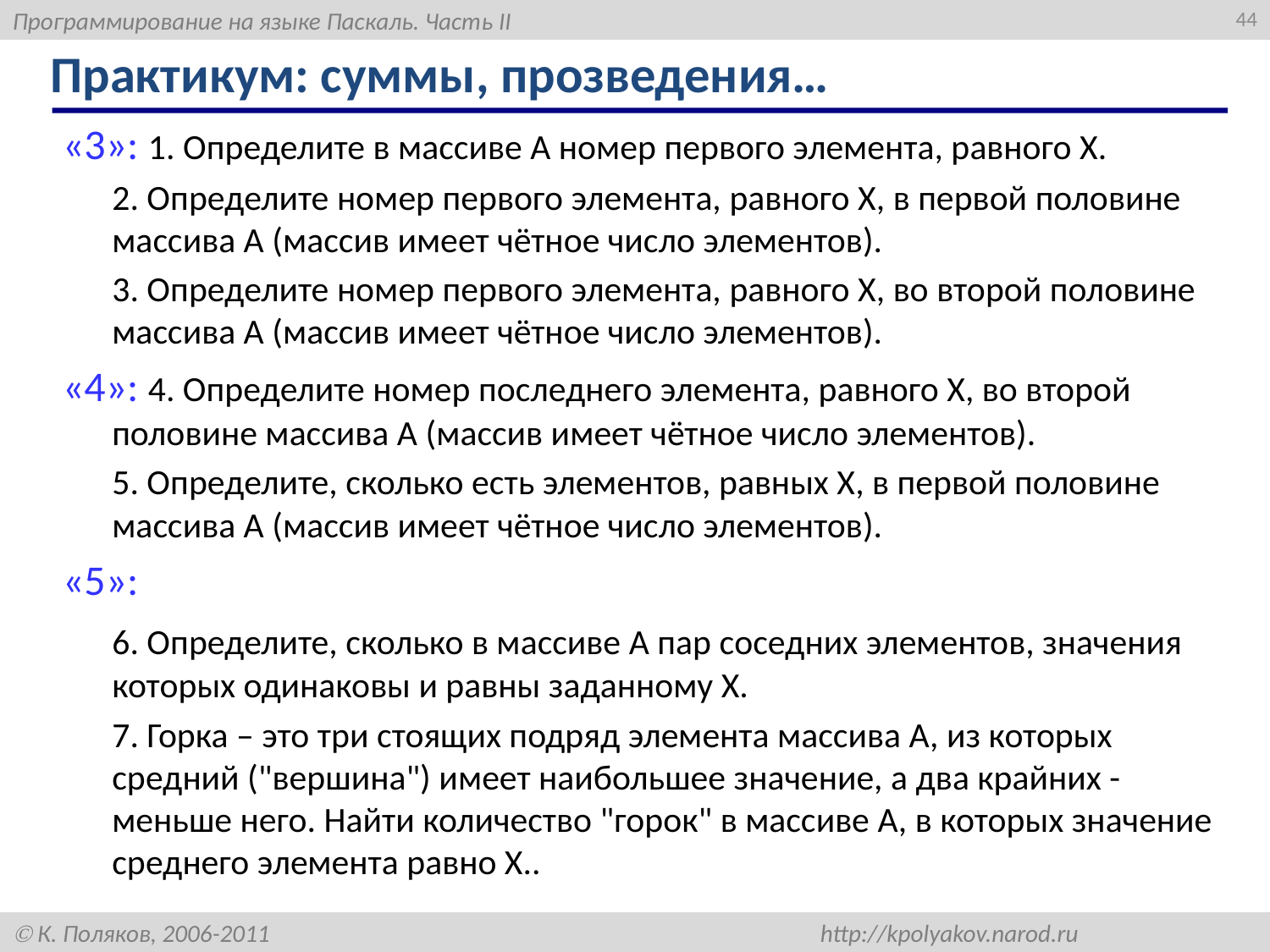

44
# Практикум: суммы, прозведения…
«3»: 1. Определите в массиве A номер первого элемента, равного X.
	2. Определите номер первого элемента, равного X, в первой половине массива A (массив имеет чётное число элементов).
	3. Определите номер первого элемента, равного X, во второй половине массива A (массив имеет чётное число элементов).
«4»: 4. Определите номер последнего элемента, равного X, во второй половине массива A (массив имеет чётное число элементов).
	5. Определите, сколько есть элементов, равных X, в первой половине массива A (массив имеет чётное число элементов).
«5»:
	6. Определите, сколько в массиве A пар соседних элементов, значения которых одинаковы и равны заданному X.
	7. Горка – это три стоящих подряд элемента массива A, из которых средний ("вершина") имеет наибольшее значение, а два крайних - меньше него. Найти количество "горок" в массиве A, в которых значение среднего элемента равно X..